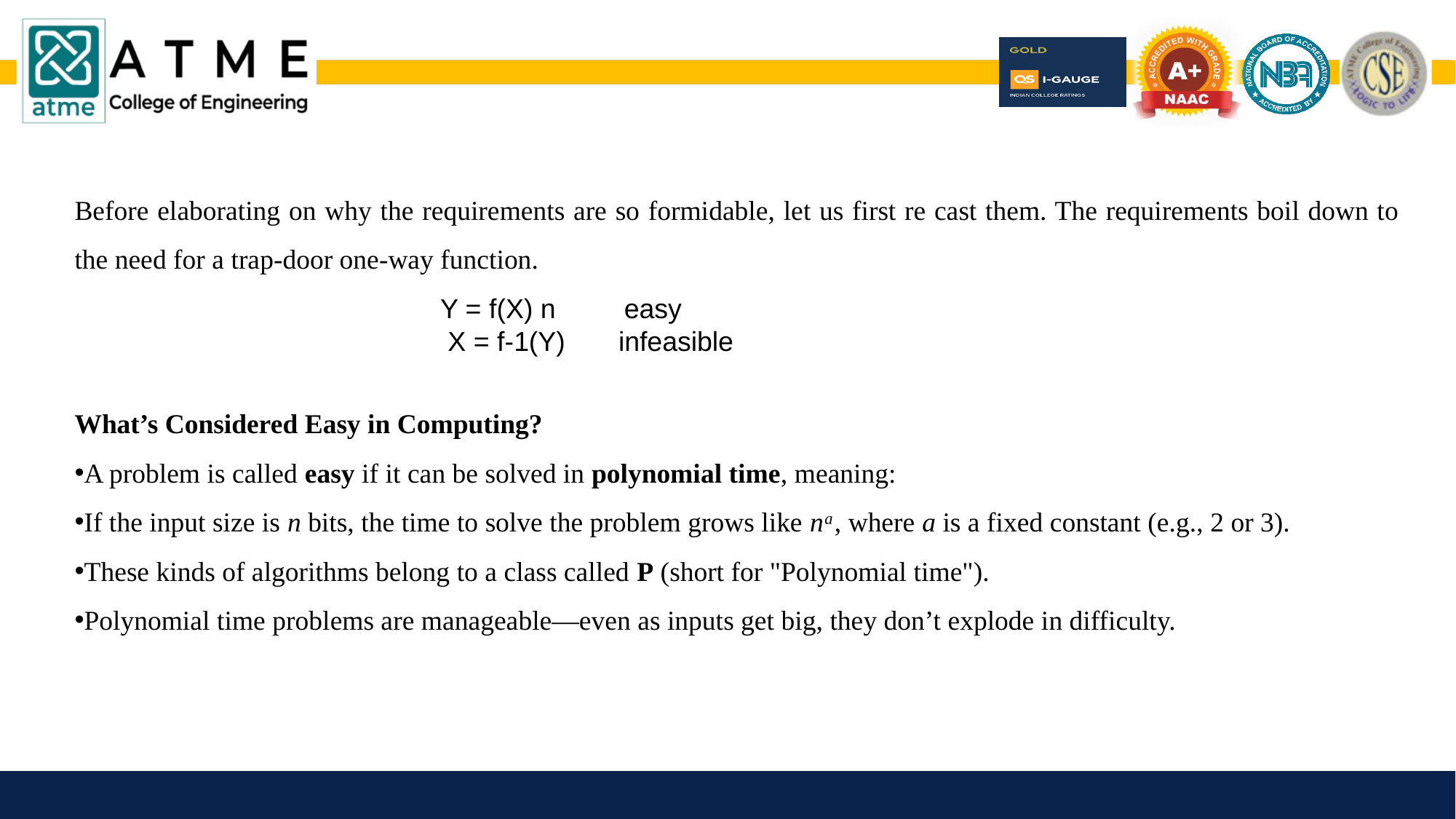

Before elaborating on why the requirements are so formidable, let us first re cast them. The requirements boil down to the need for a trap-door one-way function.
Y = f(X) n         easy
 X = f-1(Y)       infeasible
What’s Considered Easy in Computing?
A problem is called easy if it can be solved in polynomial time, meaning:
If the input size is n bits, the time to solve the problem grows like nᵃ, where a is a fixed constant (e.g., 2 or 3).
These kinds of algorithms belong to a class called P (short for "Polynomial time").
Polynomial time problems are manageable—even as inputs get big, they don’t explode in difficulty.